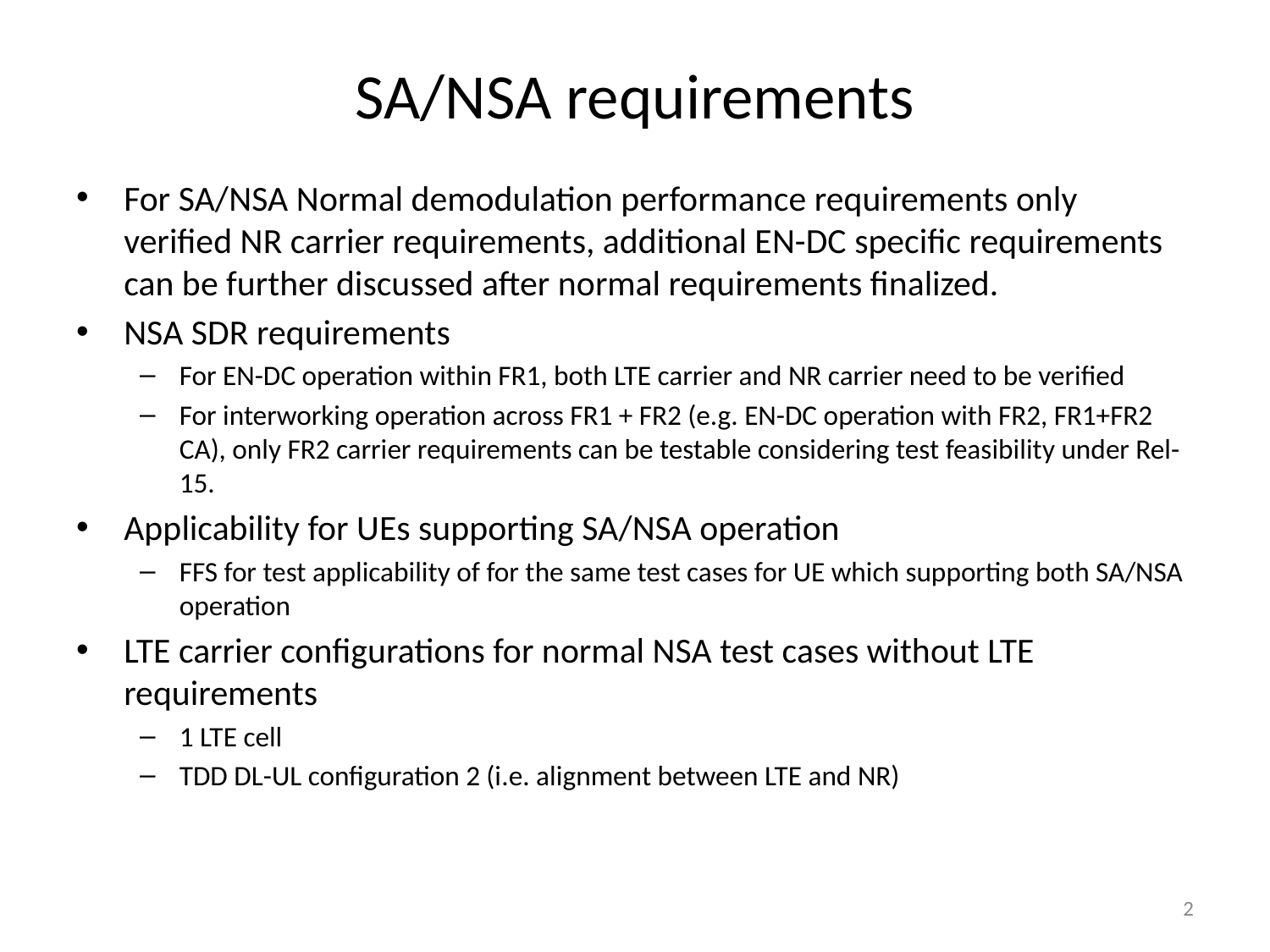

# SA/NSA requirements
For SA/NSA Normal demodulation performance requirements only verified NR carrier requirements, additional EN-DC specific requirements can be further discussed after normal requirements finalized.
NSA SDR requirements
For EN-DC operation within FR1, both LTE carrier and NR carrier need to be verified
For interworking operation across FR1 + FR2 (e.g. EN-DC operation with FR2, FR1+FR2 CA), only FR2 carrier requirements can be testable considering test feasibility under Rel-15.
Applicability for UEs supporting SA/NSA operation
FFS for test applicability of for the same test cases for UE which supporting both SA/NSA operation
LTE carrier configurations for normal NSA test cases without LTE requirements
1 LTE cell
TDD DL-UL configuration 2 (i.e. alignment between LTE and NR)

2